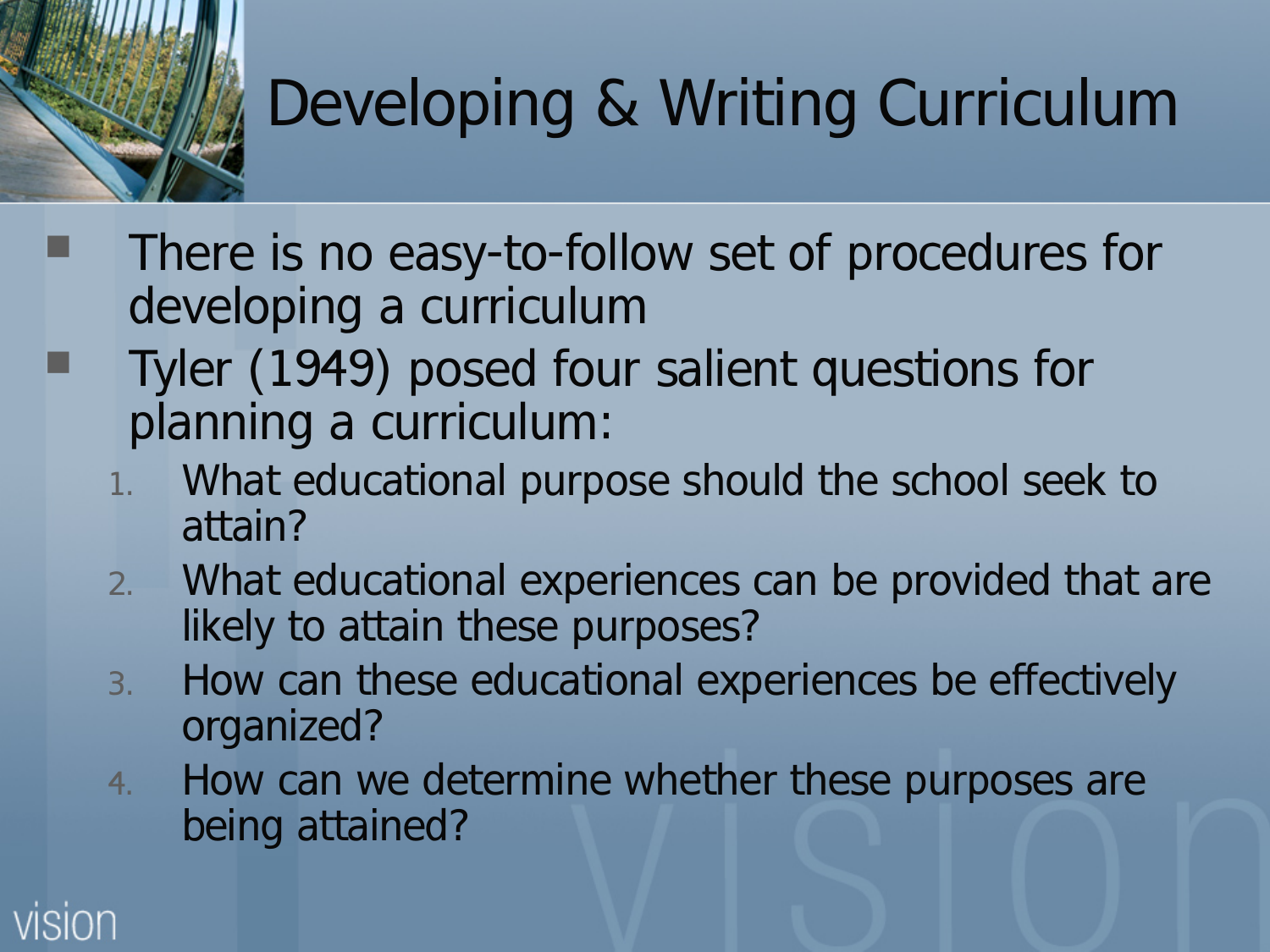

# Developing & Writing Curriculum
There is no easy-to-follow set of procedures for developing a curriculum
Tyler (1949) posed four salient questions for planning a curriculum:
What educational purpose should the school seek to attain?
What educational experiences can be provided that are likely to attain these purposes?
How can these educational experiences be effectively organized?
How can we determine whether these purposes are being attained?